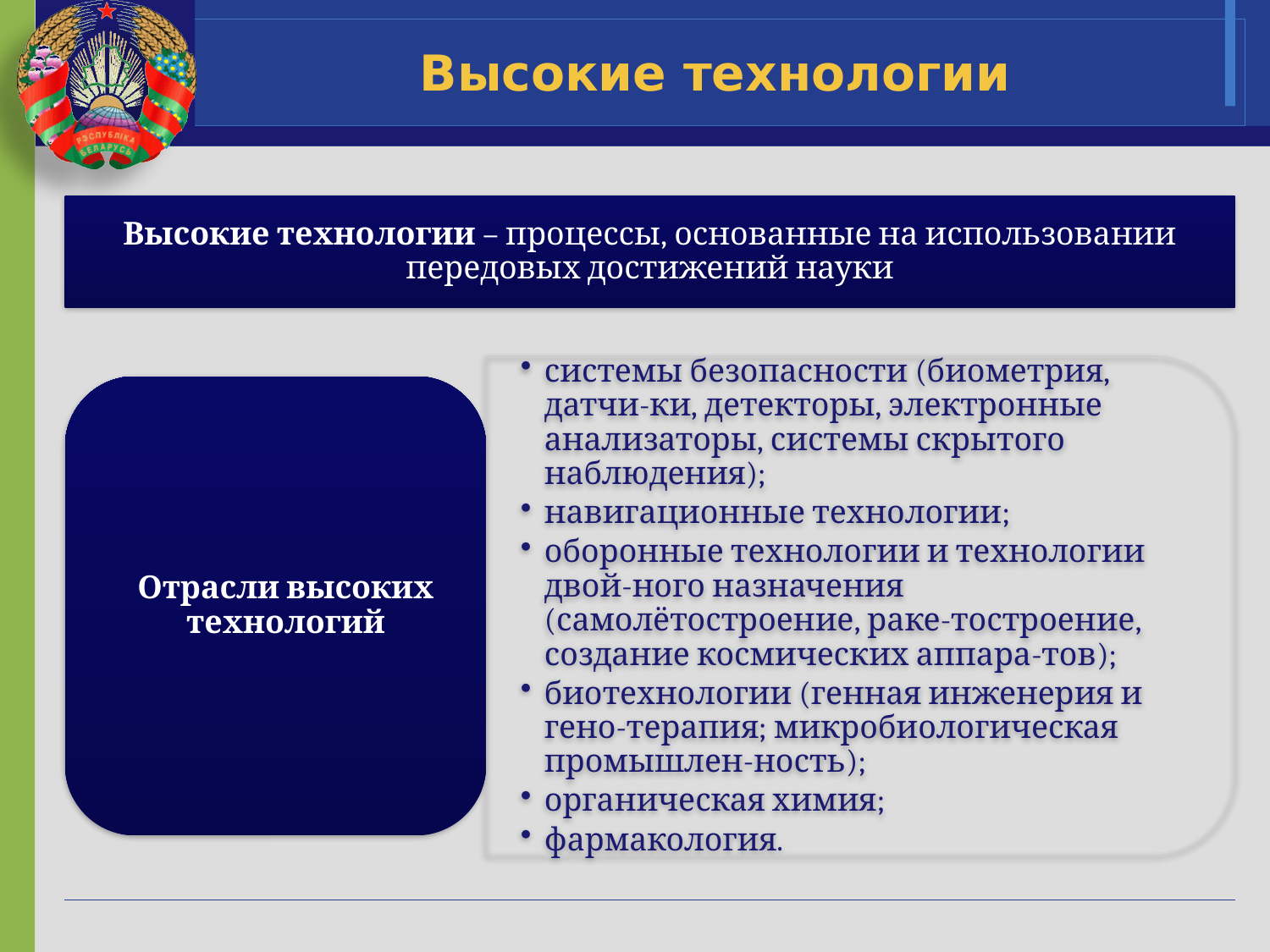

# Высокие технологии

Высокие технологии – процессы, основанные на использовании передовых достижений науки
системы безопасности (биометрия, датчи-ки, детекторы, электронные анализаторы, системы скрытого наблюдения);
навигационные технологии;
оборонные технологии и технологии двой-ного назначения (самолётостроение, раке-тостроение, создание космических аппара-тов);
биотехнологии (генная инженерия и гено-терапия; микробиологическая промышлен-ность);
органическая химия;
фармакология.
Отрасли высоких технологий